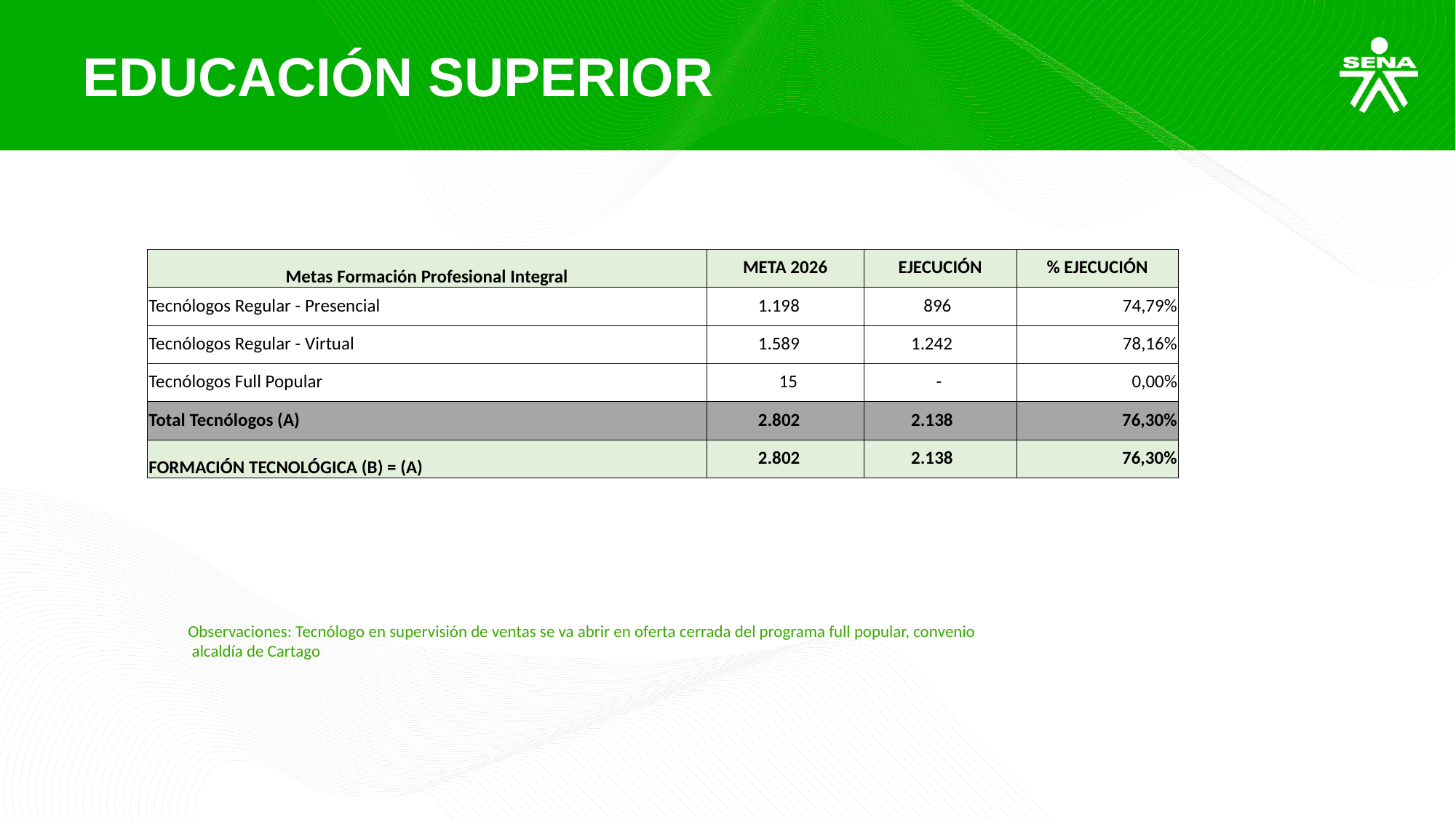

EDUCACIÓN SUPERIOR
| Metas Formación Profesional Integral | META 2026 | EJECUCIÓN | % EJECUCIÓN |
| --- | --- | --- | --- |
| Tecnólogos Regular - Presencial | 1.198 | 896 | 74,79% |
| Tecnólogos Regular - Virtual | 1.589 | 1.242 | 78,16% |
| Tecnólogos Full Popular | 15 | - | 0,00% |
| Total Tecnólogos (A) | 2.802 | 2.138 | 76,30% |
| FORMACIÓN TECNOLÓGICA (B) = (A) | 2.802 | 2.138 | 76,30% |
Observaciones: Tecnólogo en supervisión de ventas se va abrir en oferta cerrada del programa full popular, convenio
 alcaldía de Cartago